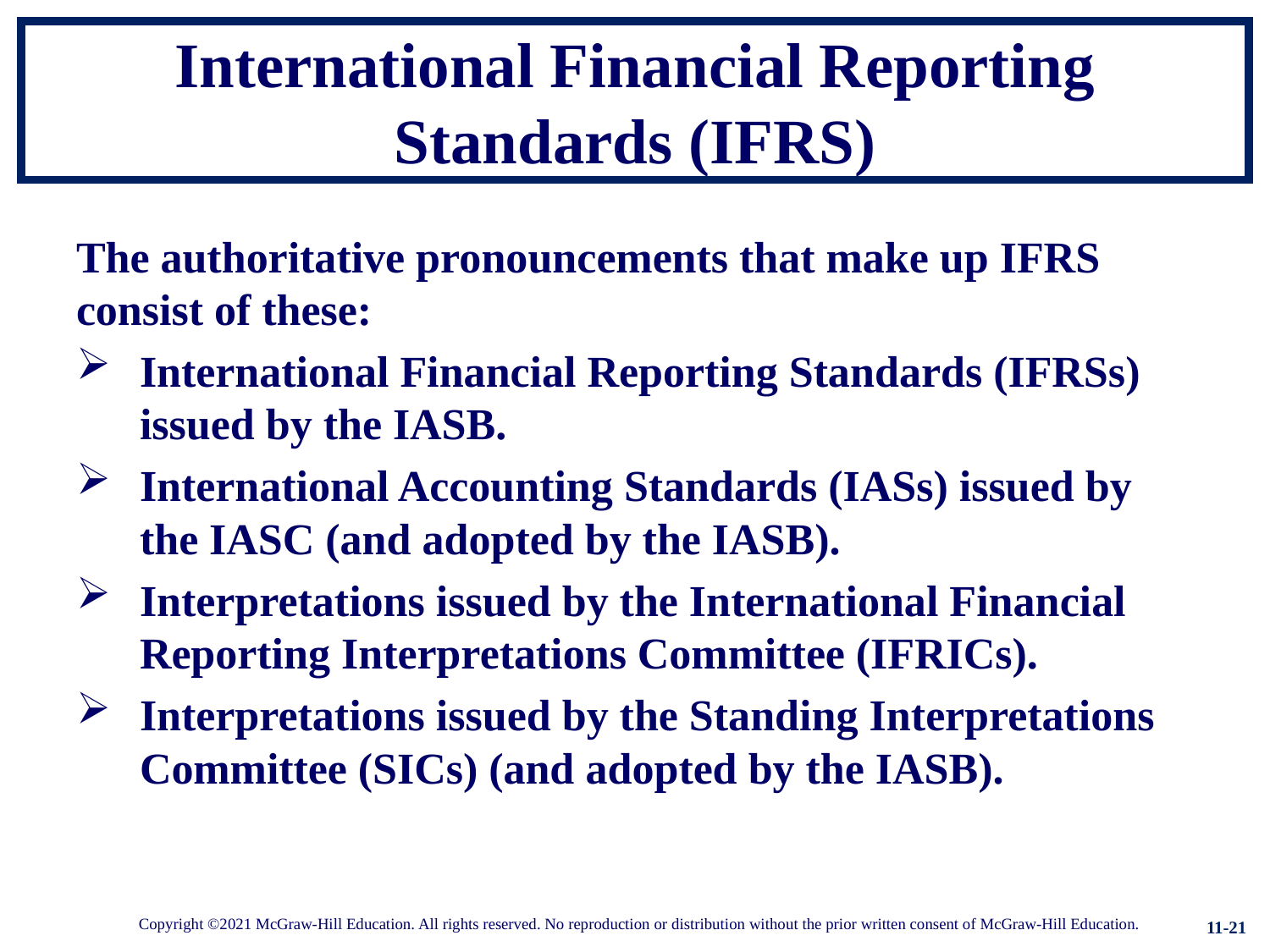

# International Financial Reporting Standards (IFRS)
The authoritative pronouncements that make up IFRS consist of these:
International Financial Reporting Standards (IFRSs) issued by the IASB.
International Accounting Standards (IASs) issued by the IASC (and adopted by the IASB).
Interpretations issued by the International Financial Reporting Interpretations Committee (IFRICs).
Interpretations issued by the Standing Interpretations Committee (SICs) (and adopted by the IASB).
11-21
Copyright ©2021 McGraw-Hill Education. All rights reserved. No reproduction or distribution without the prior written consent of McGraw-Hill Education.